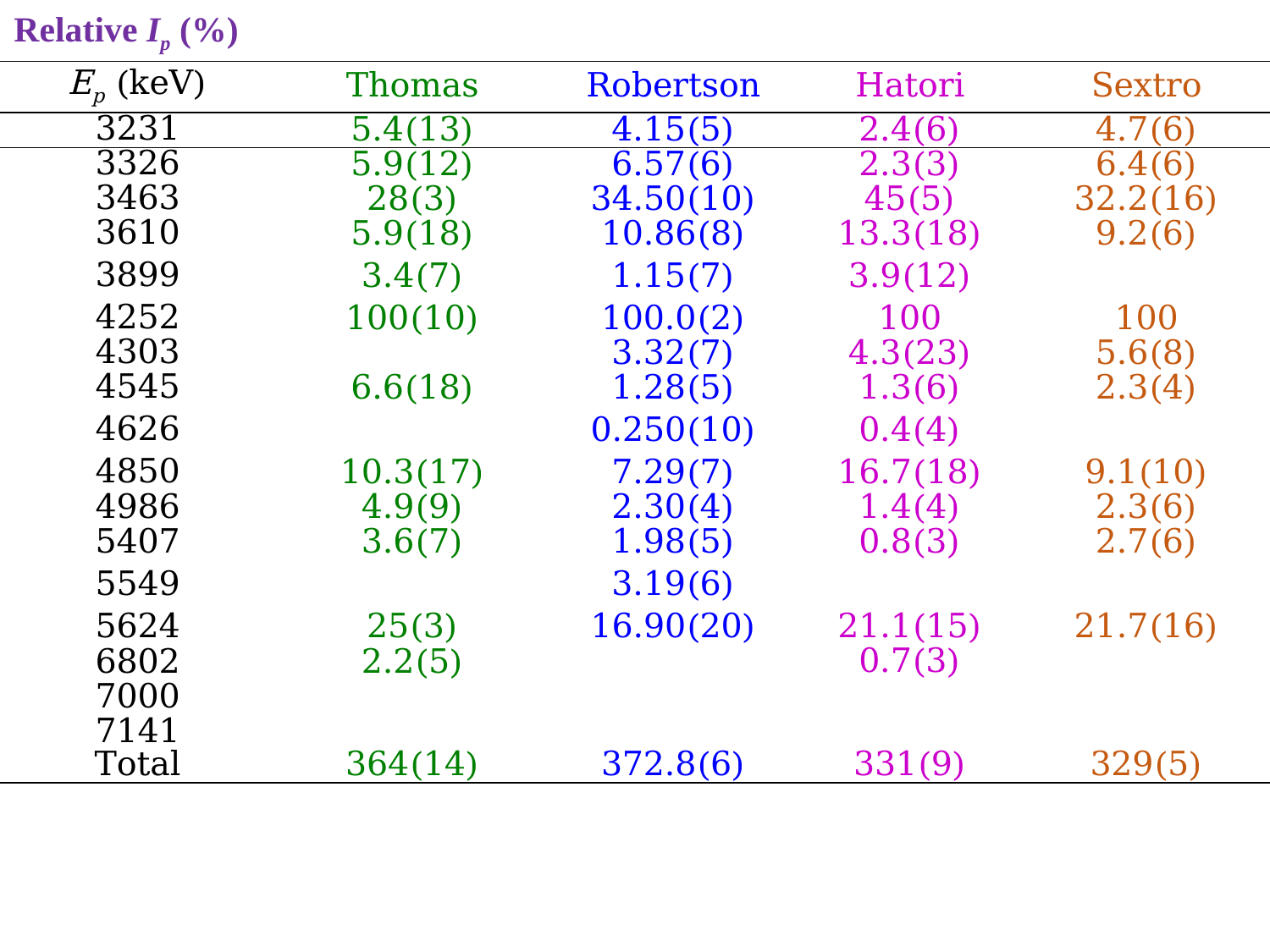

Relative Ip (%)
| Ep (keV) | Thomas | Robertson | Hatori | Sextro |
| --- | --- | --- | --- | --- |
| 3231 | 5.4(13) | 4.15(5) | 2.4(6) | 4.7(6) |
| 3326 | 5.9(12) | 6.57(6) | 2.3(3) | 6.4(6) |
| 3463 | 28(3) | 34.50(10) | 45(5) | 32.2(16) |
| 3610 | 5.9(18) | 10.86(8) | 13.3(18) | 9.2(6) |
| 3899 | 3.4(7) | 1.15(7) | 3.9(12) |  |
| 4252 | 100(10) | 100.0(2) | 100 | 100 |
| 4303 |  | 3.32(7) | 4.3(23) | 5.6(8) |
| 4545 | 6.6(18) | 1.28(5) | 1.3(6) | 2.3(4) |
| 4626 |  | 0.250(10) | 0.4(4) |  |
| 4850 | 10.3(17) | 7.29(7) | 16.7(18) | 9.1(10) |
| 4986 | 4.9(9) | 2.30(4) | 1.4(4) | 2.3(6) |
| 5407 | 3.6(7) | 1.98(5) | 0.8(3) | 2.7(6) |
| 5549 |  | 3.19(6) |  |  |
| 5624 | 25(3) | 16.90(20) | 21.1(15) | 21.7(16) |
| 6802 | 2.2(5) |  | 0.7(3) |  |
| 7000 |  |  |  |  |
| 7141 |  |  |  |  |
| Total | 364(14) | 372.8(6) | 331(9) | 329(5) |